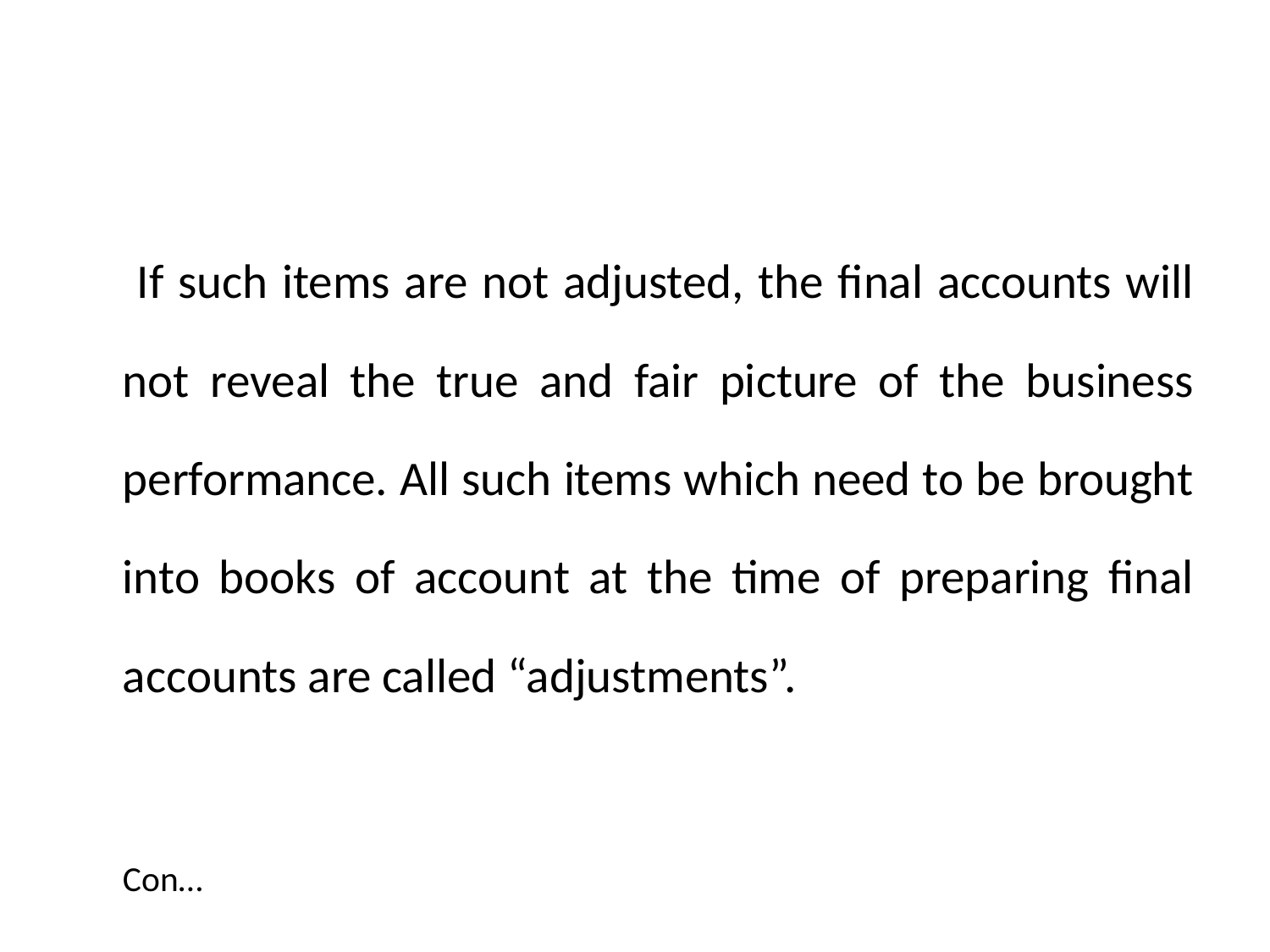

If such items are not adjusted, the final accounts will not reveal the true and fair picture of the business performance. All such items which need to be brought into books of account at the time of preparing final accounts are called “adjustments”.

									Con…